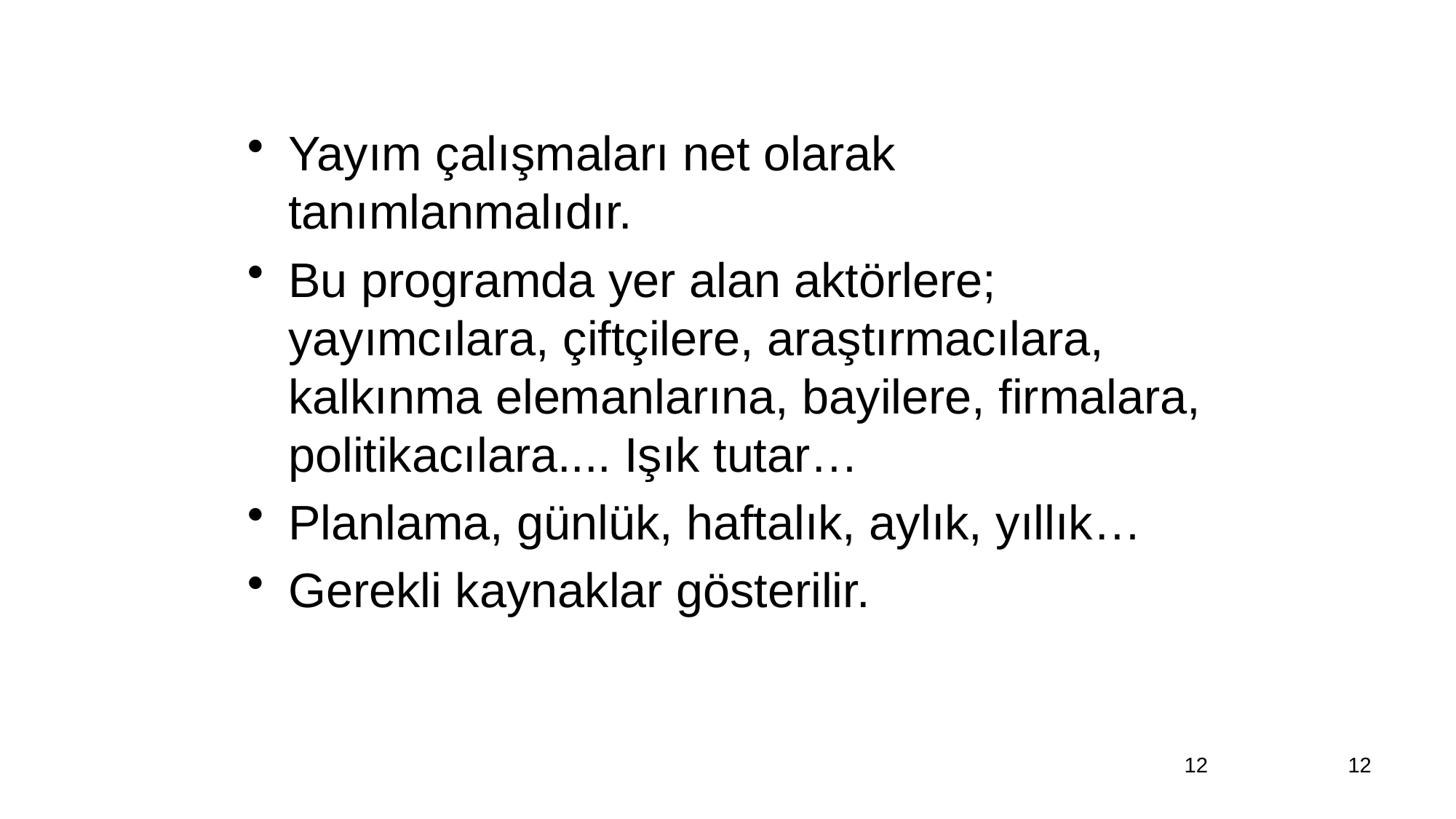

Yayım çalışmaları net olarak tanımlanmalıdır.
Bu programda yer alan aktörlere; yayımcılara, çiftçilere, araştırmacılara, kalkınma elemanlarına, bayilere, firmalara, politikacılara.... Işık tutar…
Planlama, günlük, haftalık, aylık, yıllık…
Gerekli kaynaklar gösterilir.
12
12